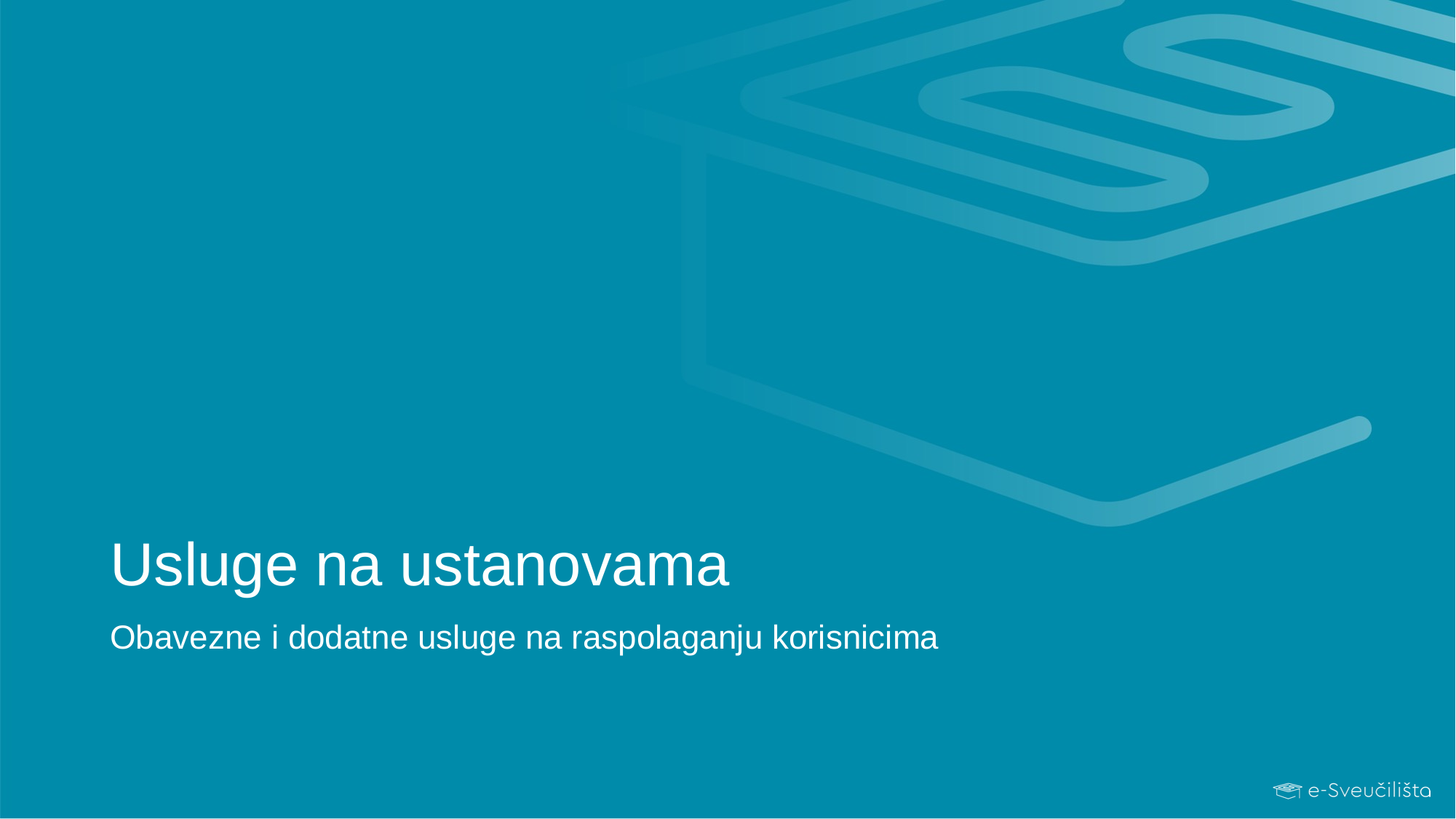

# Usluge na ustanovama
Obavezne i dodatne usluge na raspolaganju korisnicima